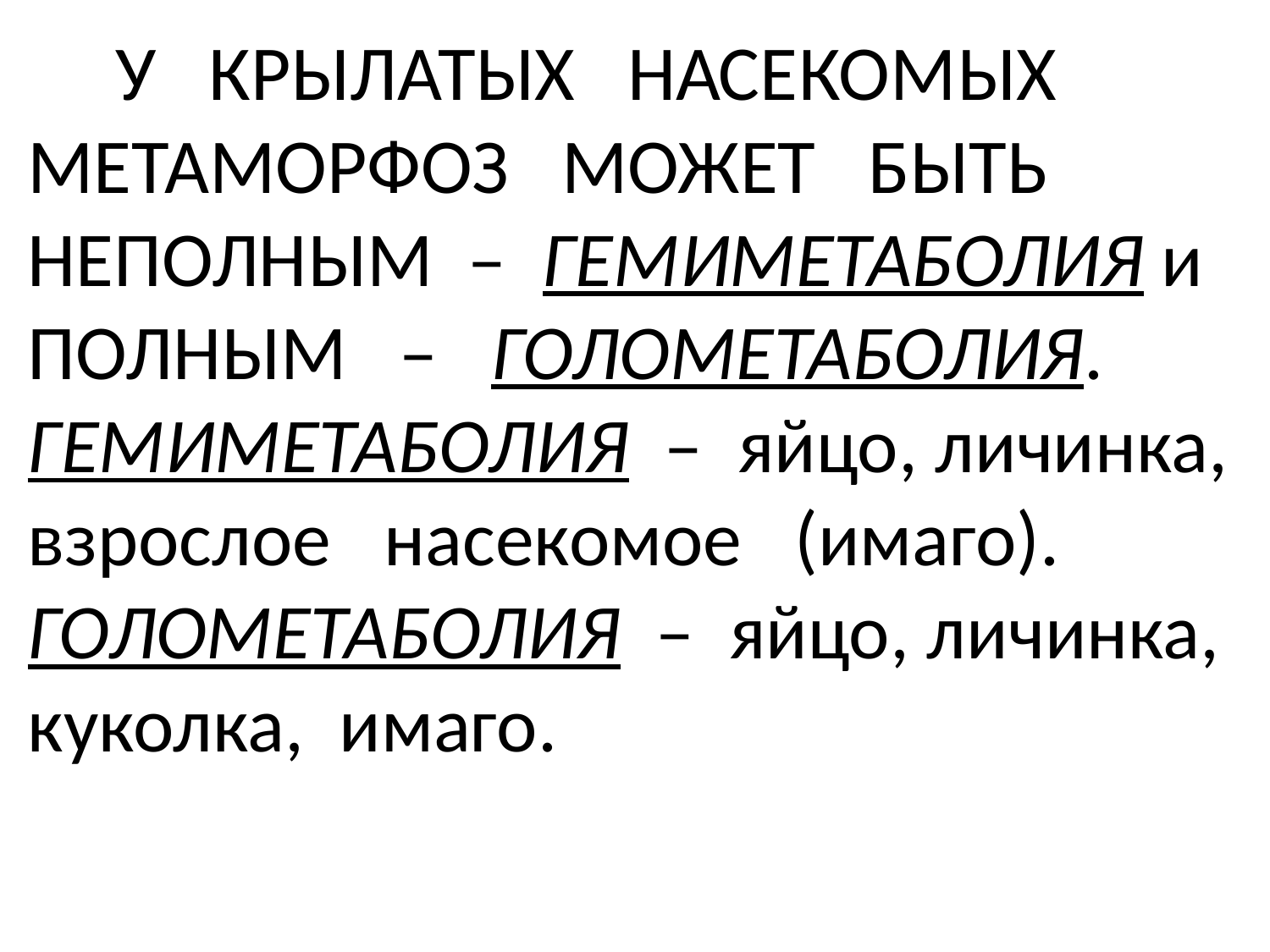

# У   КРЫЛАТЫХ   НАСЕ­КОМЫХ МЕТАМОРФОЗ   МОЖЕТ   БЫТЬ  НЕПОЛНЫМ  –  ГЕМИМЕТАБОЛИЯ и ПОЛНЫМ   –   ГОЛОМЕТАБОЛИЯ. ГЕМИМЕТАБОЛИЯ  –  яйцо, личинка, взрослое   насекомое   (имаго).  ГОЛОМЕТАБОЛИЯ  –  яйцо, личинка, куколка,  имаго.